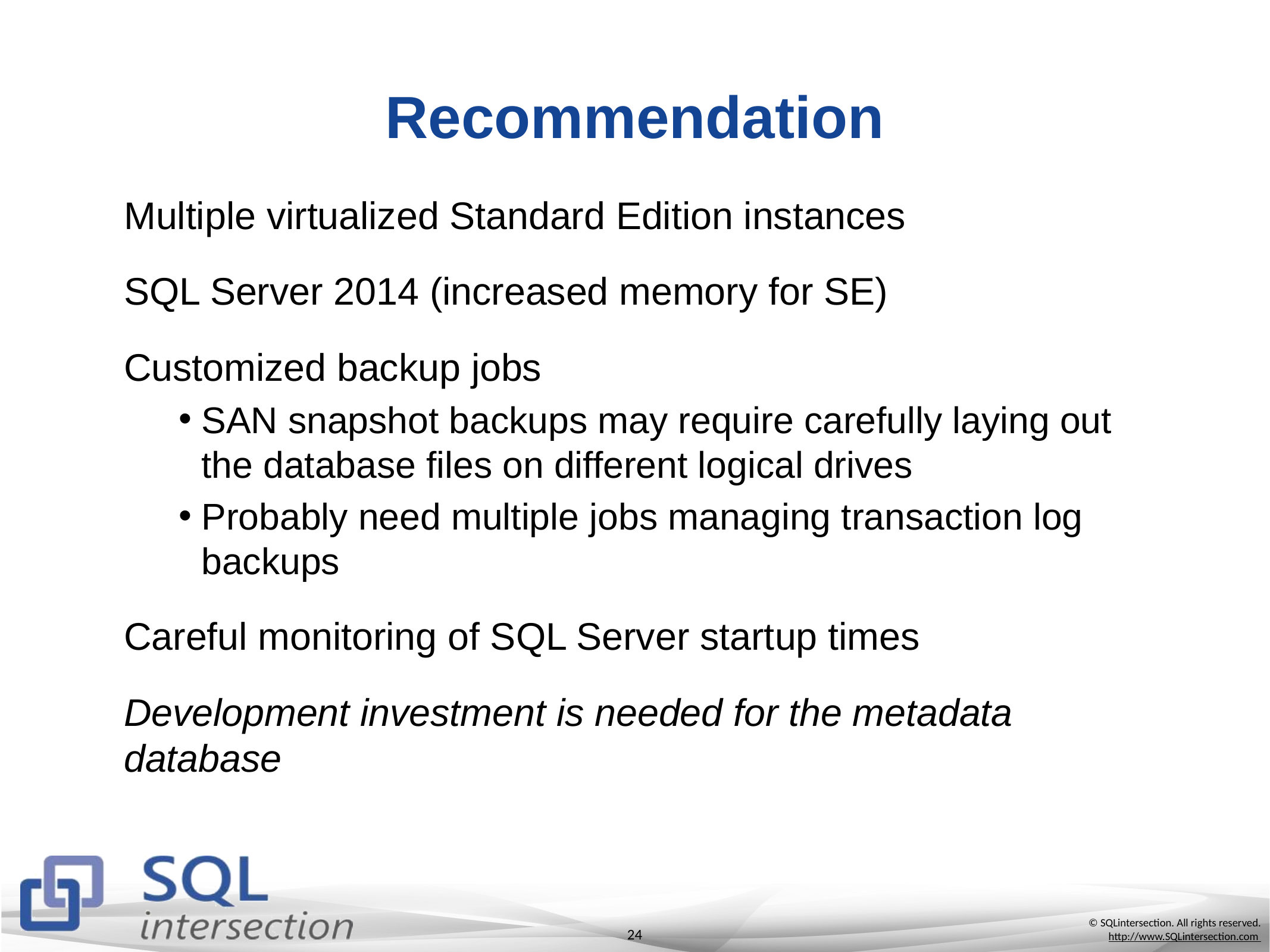

# Recommendation
Multiple virtualized Standard Edition instances
SQL Server 2014 (increased memory for SE)
Customized backup jobs
SAN snapshot backups may require carefully laying out the database files on different logical drives
Probably need multiple jobs managing transaction log backups
Careful monitoring of SQL Server startup times
Development investment is needed for the metadata database